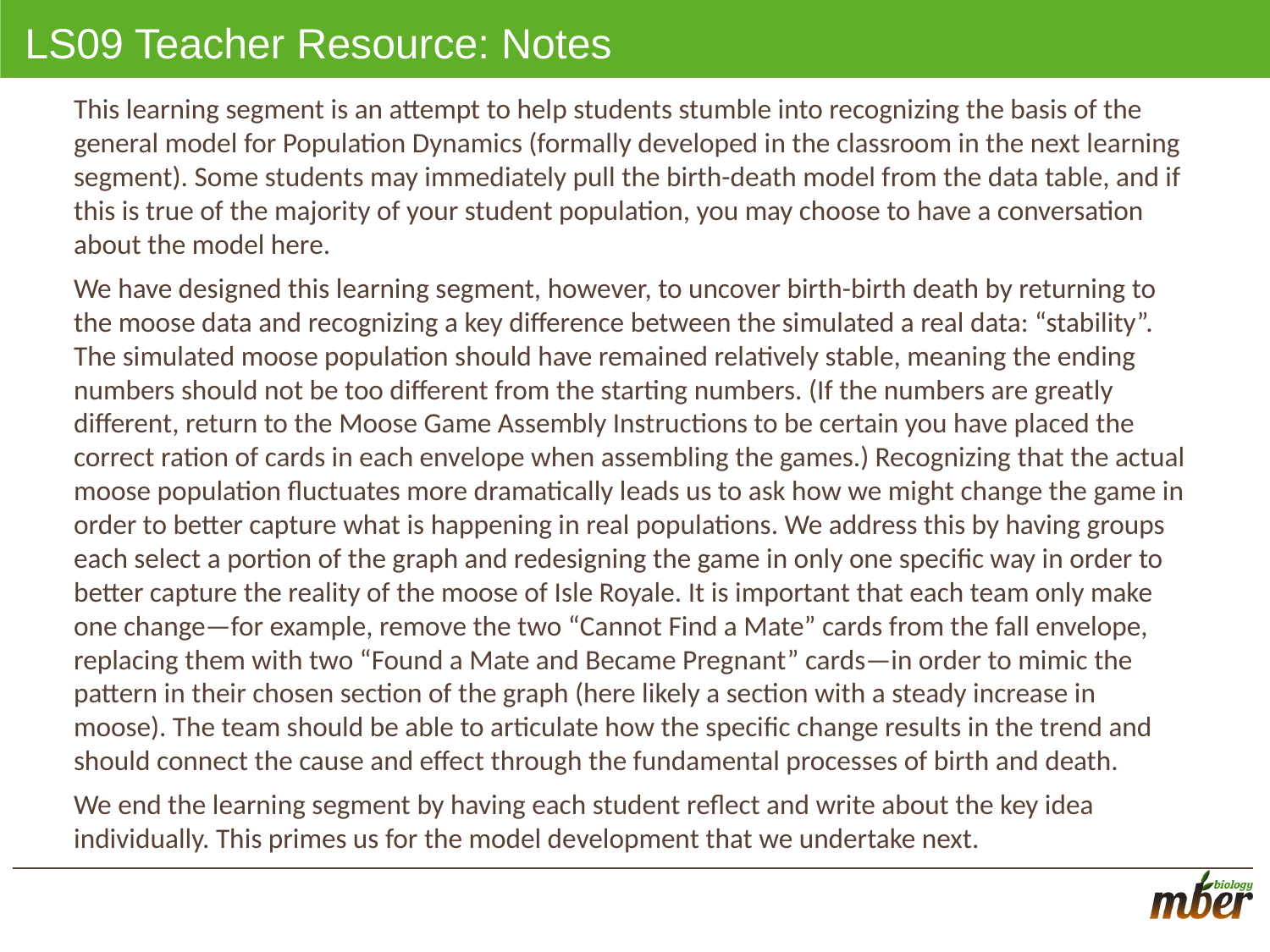

# LS09 Teacher Resource: Notes
This learning segment is an attempt to help students stumble into recognizing the basis of the general model for Population Dynamics (formally developed in the classroom in the next learning segment). Some students may immediately pull the birth-death model from the data table, and if this is true of the majority of your student population, you may choose to have a conversation about the model here.
We have designed this learning segment, however, to uncover birth-birth death by returning to the moose data and recognizing a key difference between the simulated a real data: “stability”. The simulated moose population should have remained relatively stable, meaning the ending numbers should not be too different from the starting numbers. (If the numbers are greatly different, return to the Moose Game Assembly Instructions to be certain you have placed the correct ration of cards in each envelope when assembling the games.) Recognizing that the actual moose population fluctuates more dramatically leads us to ask how we might change the game in order to better capture what is happening in real populations. We address this by having groups each select a portion of the graph and redesigning the game in only one specific way in order to better capture the reality of the moose of Isle Royale. It is important that each team only make one change—for example, remove the two “Cannot Find a Mate” cards from the fall envelope, replacing them with two “Found a Mate and Became Pregnant” cards—in order to mimic the pattern in their chosen section of the graph (here likely a section with a steady increase in moose). The team should be able to articulate how the specific change results in the trend and should connect the cause and effect through the fundamental processes of birth and death.
We end the learning segment by having each student reflect and write about the key idea individually. This primes us for the model development that we undertake next.